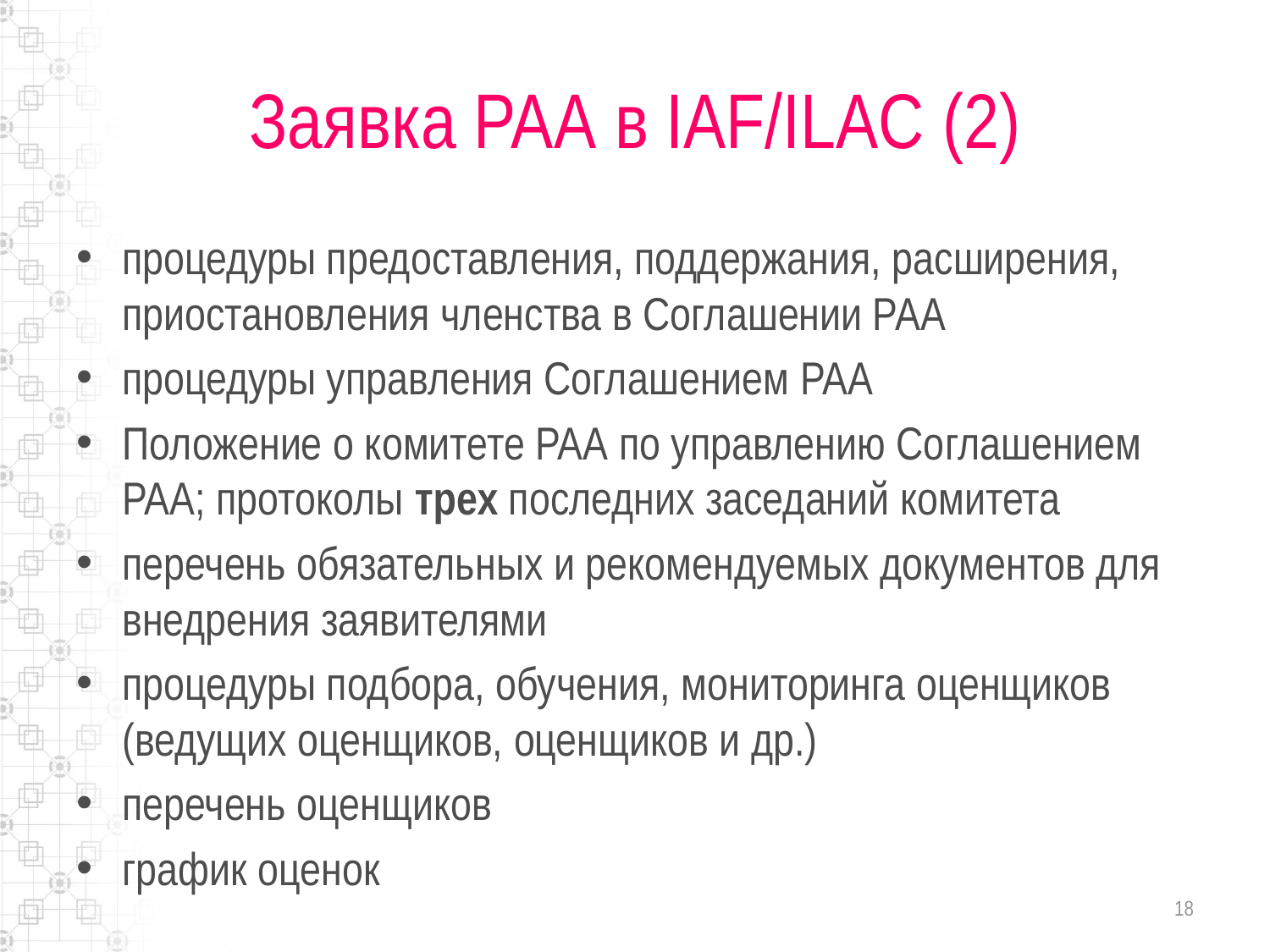

# Заявка РАА в IAF/ILAC (2)
процедуры предоставления, поддержания, расширения, приостановления членства в Соглашении РАА
процедуры управления Соглашением РАА
Положение о комитете РАА по управлению Соглашением РАА; протоколы трех последних заседаний комитета
перечень обязательных и рекомендуемых документов для внедрения заявителями
процедуры подбора, обучения, мониторинга оценщиков (ведущих оценщиков, оценщиков и др.)
перечень оценщиков
график оценок

18